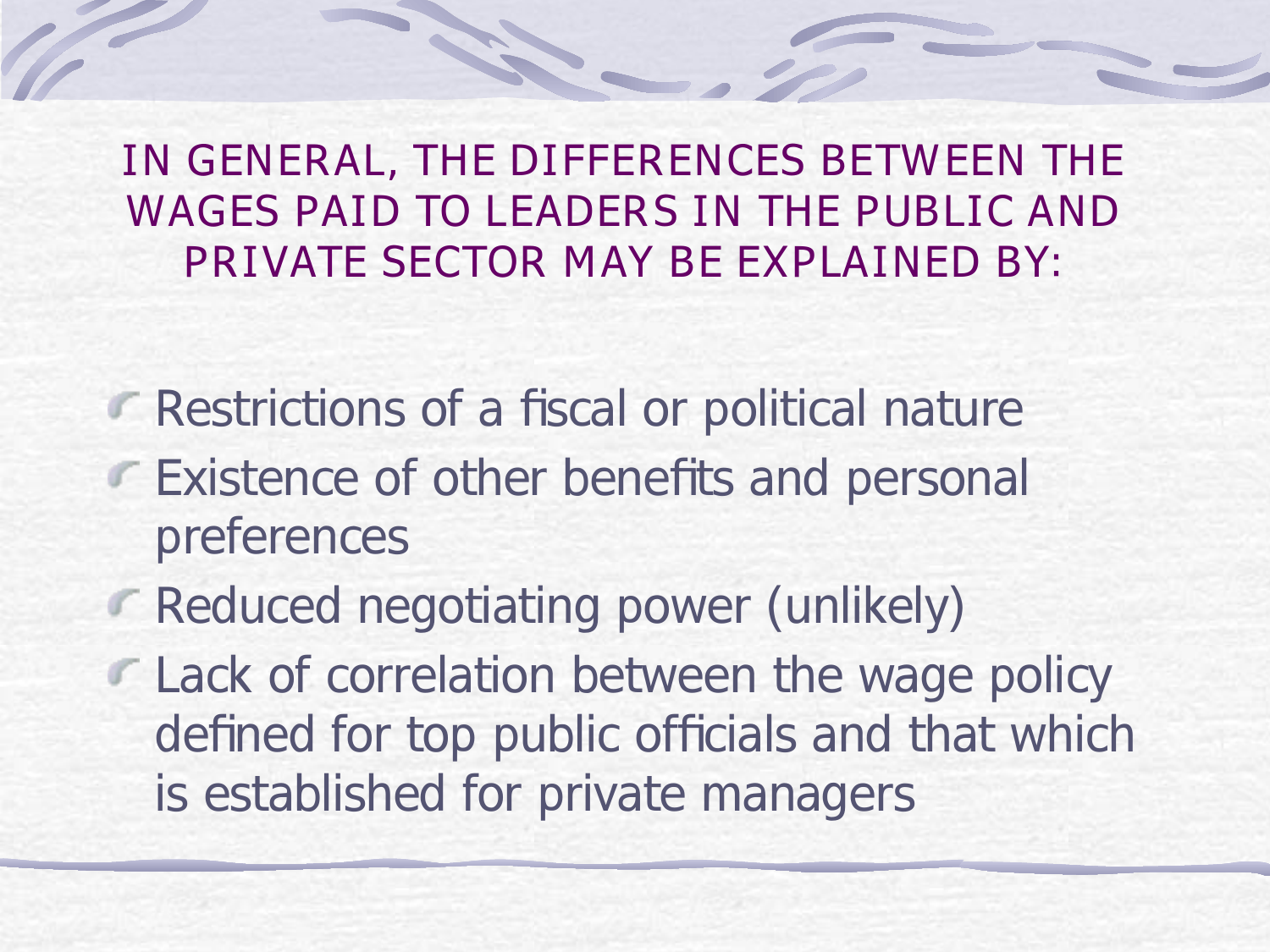

# IN GENERAL, THE DIFFERENCES BETWEEN THE WAGES PAID TO LEADERS IN THE PUBLIC AND PRIVATE SECTOR MAY BE EXPLAINED BY:
Restrictions of a fiscal or political nature
Existence of other benefits and personal preferences
Reduced negotiating power (unlikely)
Lack of correlation between the wage policy defined for top public officials and that which is established for private managers